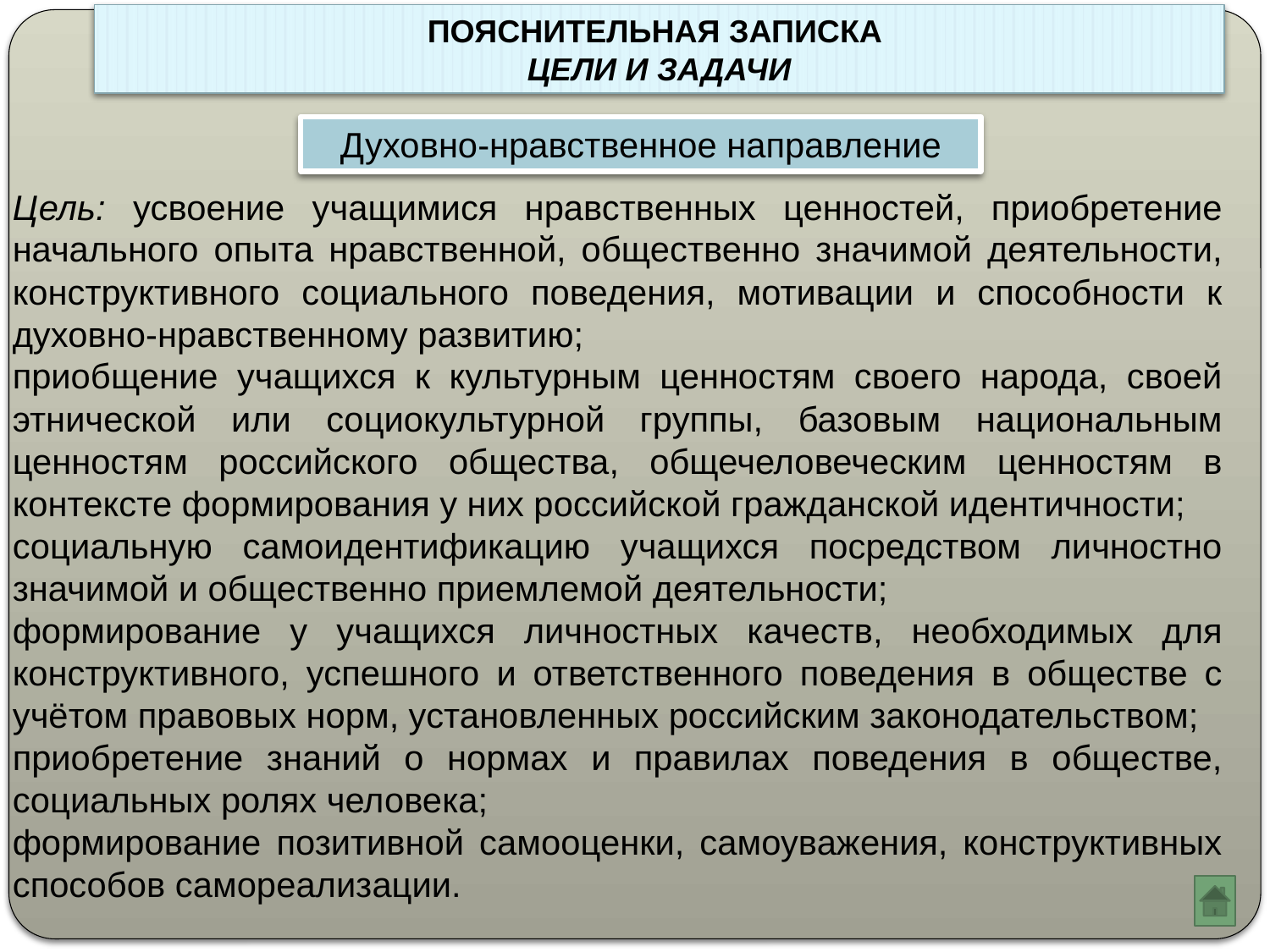

ПОЯСНИТЕЛЬНАЯ ЗАПИСКА
ЦЕЛИ И ЗАДАЧИ
Духовно-нравственное направление
Цель: усвоение учащимися нравственных ценностей, приобретение начального опыта нравственной, общественно значимой деятельности, конструктивного социального поведения, мотивации и способности к духовно-нравственному развитию;
приобщение учащихся к культурным ценностям своего народа, своей этнической или социокультурной группы, базовым национальным ценностям российского общества, общечеловеческим ценностям в контексте формирования у них российской гражданской идентичности;
социальную самоидентификацию учащихся посредством личностно значимой и общественно приемлемой деятельности;
формирование у учащихся личностных качеств, необходимых для конструктивного, успешного и ответственного поведения в обществе с учётом правовых норм, установленных российским законодательством;
приобретение знаний о нормах и правилах поведения в обществе, социальных ролях человека;
формирование позитивной самооценки, самоуважения, конструктивных способов самореализации.